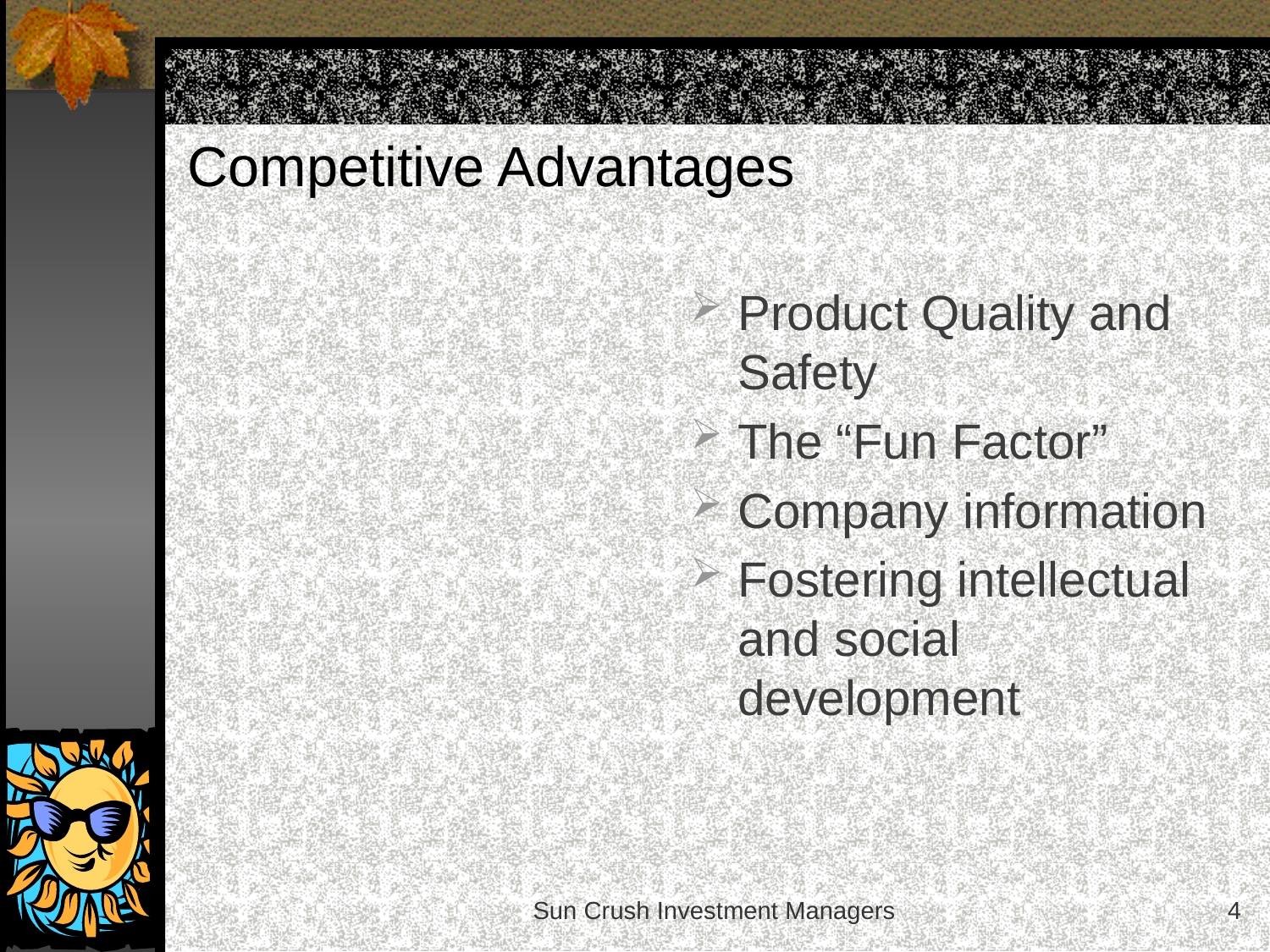

# Competitive Advantages

Product Quality and Safety
The “Fun Factor”
Company information
Fostering intellectual and social development

Sun Crush Investment Managers
4